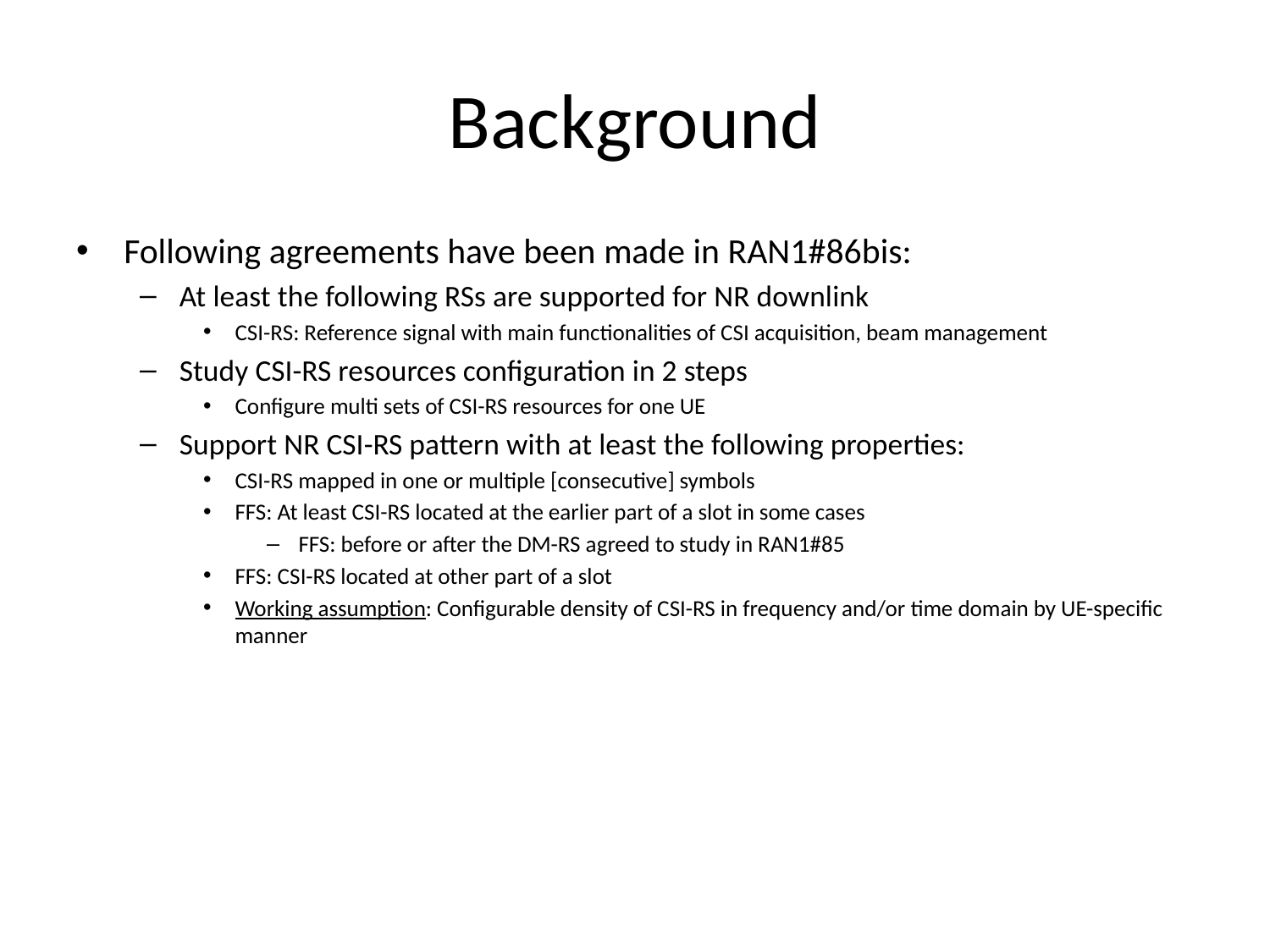

# Background
Following agreements have been made in RAN1#86bis:
At least the following RSs are supported for NR downlink
CSI-RS: Reference signal with main functionalities of CSI acquisition, beam management
Study CSI-RS resources configuration in 2 steps
Configure multi sets of CSI-RS resources for one UE
Support NR CSI-RS pattern with at least the following properties:
CSI-RS mapped in one or multiple [consecutive] symbols
FFS: At least CSI-RS located at the earlier part of a slot in some cases
FFS: before or after the DM-RS agreed to study in RAN1#85
FFS: CSI-RS located at other part of a slot
Working assumption: Configurable density of CSI-RS in frequency and/or time domain by UE-specific manner